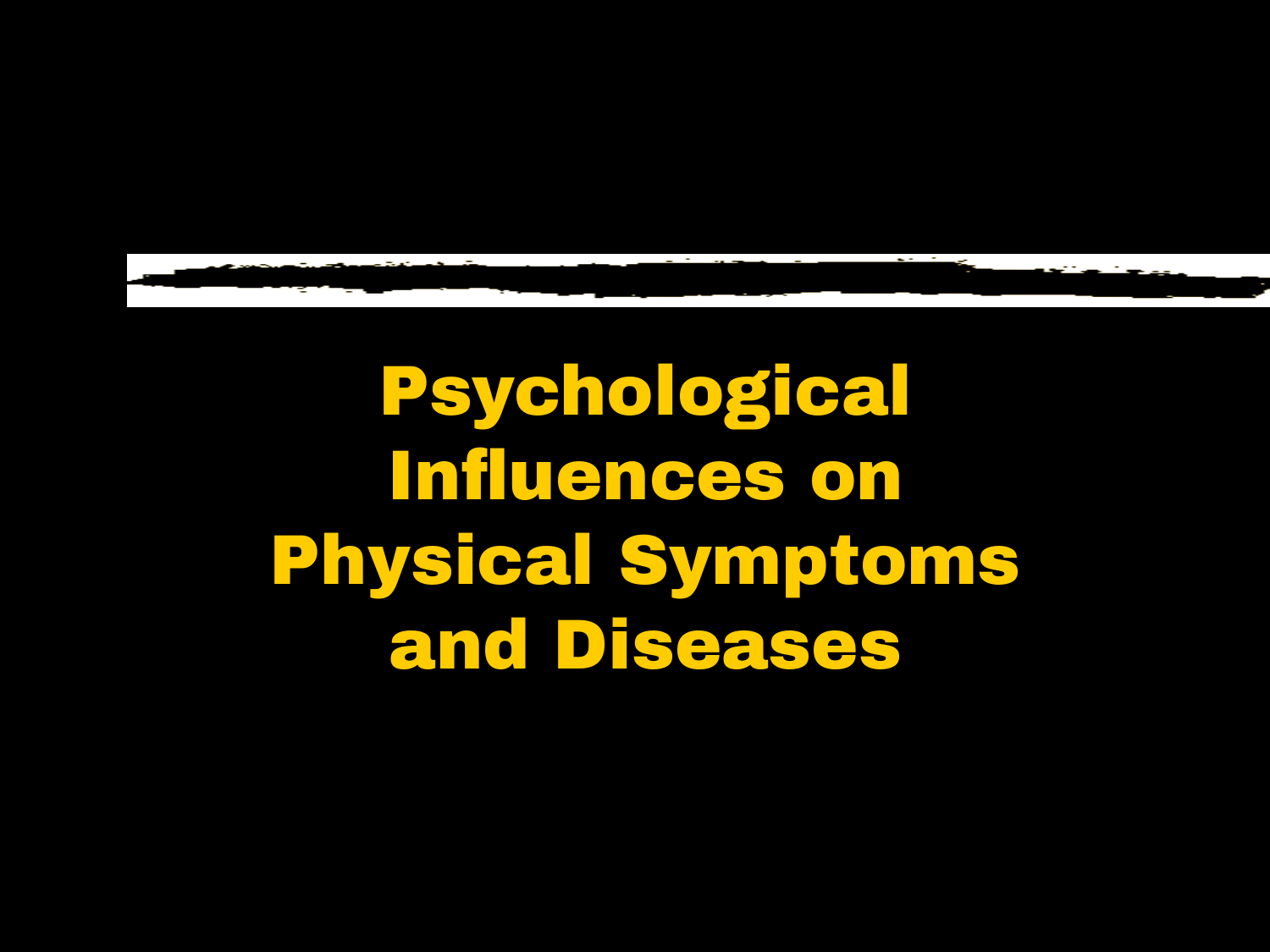

Psychological Influences on Physical Symptoms and Diseases